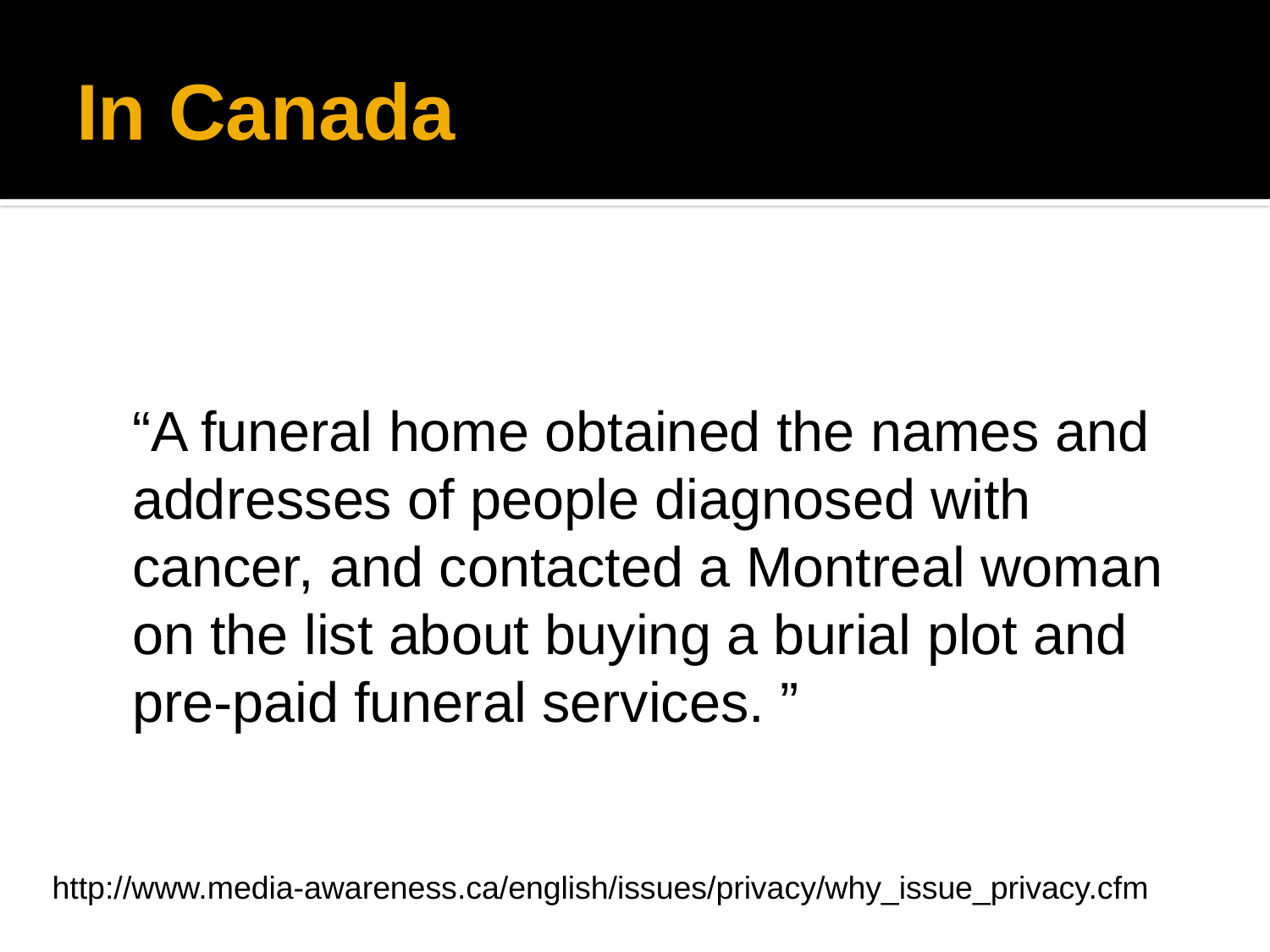

# In Canada

“A funeral home obtained the names and addresses of people diagnosed with cancer, and contacted a Montreal woman on the list about buying a burial plot and pre-paid funeral services. ”

http://www.media-awareness.ca/english/issues/privacy/why_issue_privacy.cfm